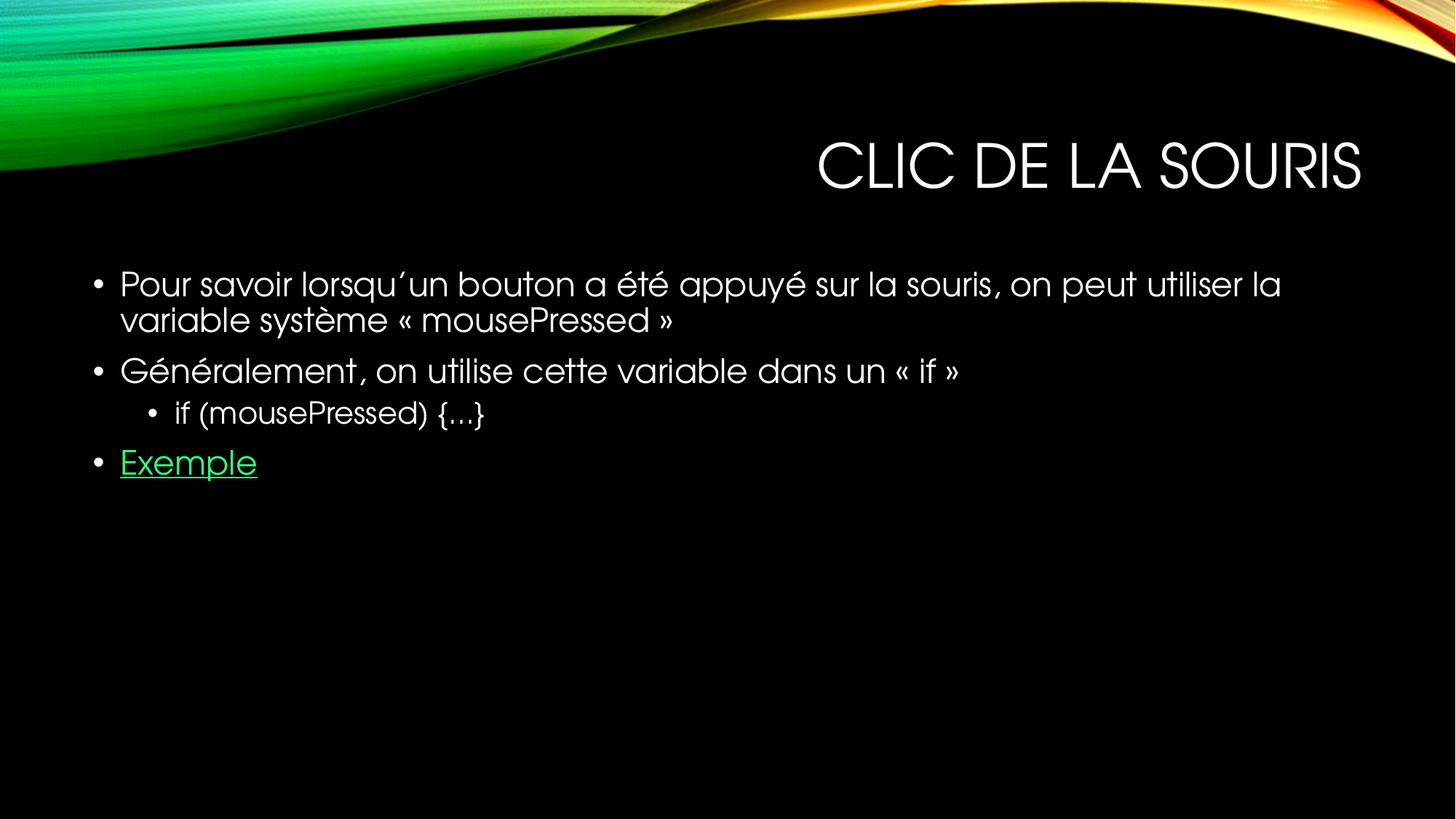

# Clic de la souris
Pour savoir lorsqu’un bouton a été appuyé sur la souris, on peut utiliser la variable système « mousePressed »
Généralement, on utilise cette variable dans un « if »
if (mousePressed) {…}
Exemple